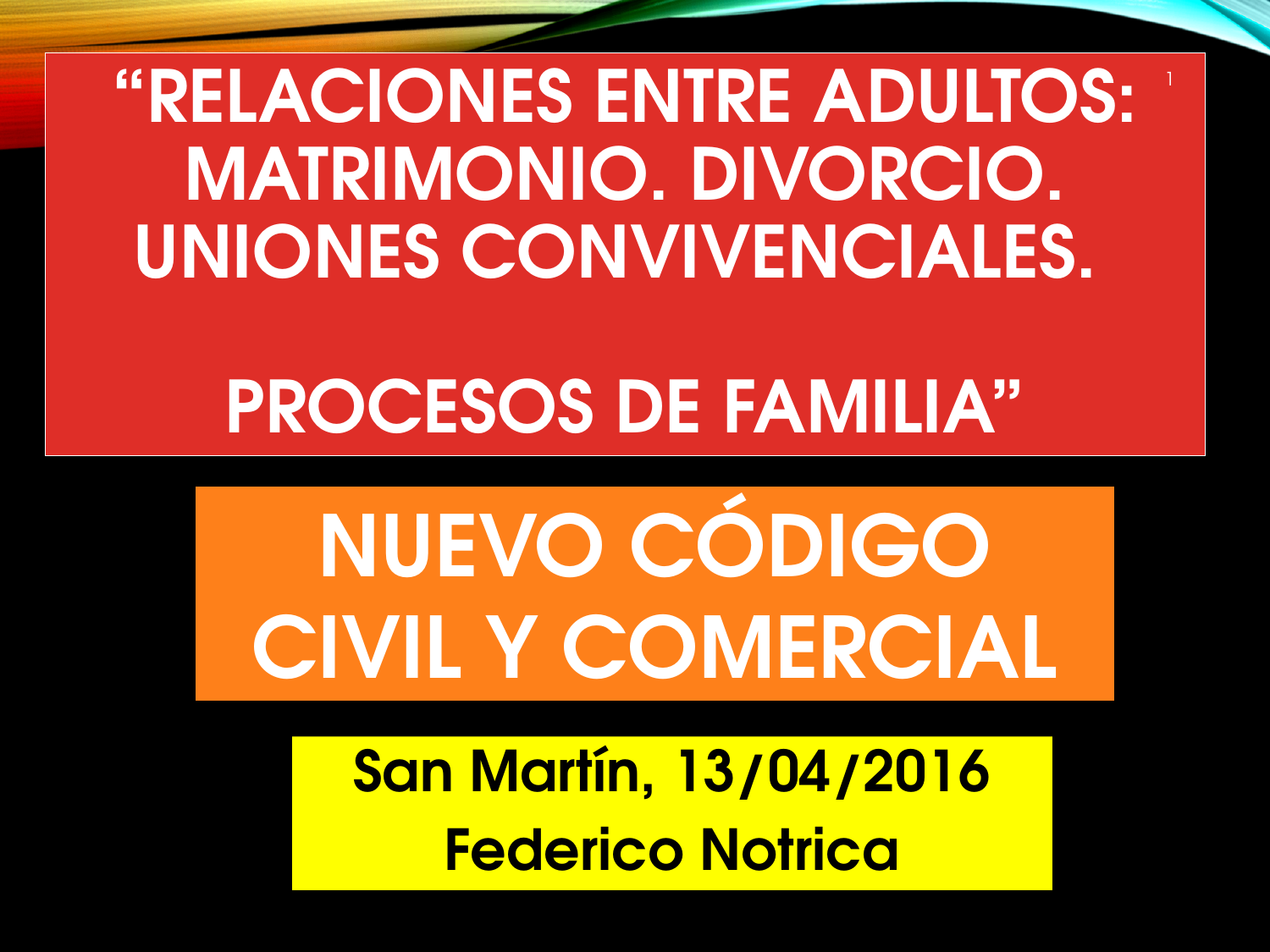

# “relaciones ENTRE ADULTOS: matrimonio. Divorcio. Uniones convivenciales. Procesos de familia”
1
NUEVO CÓDIGO CIVIL Y COMERCIAL
San Martín, 13/04/2016
Federico Notrica